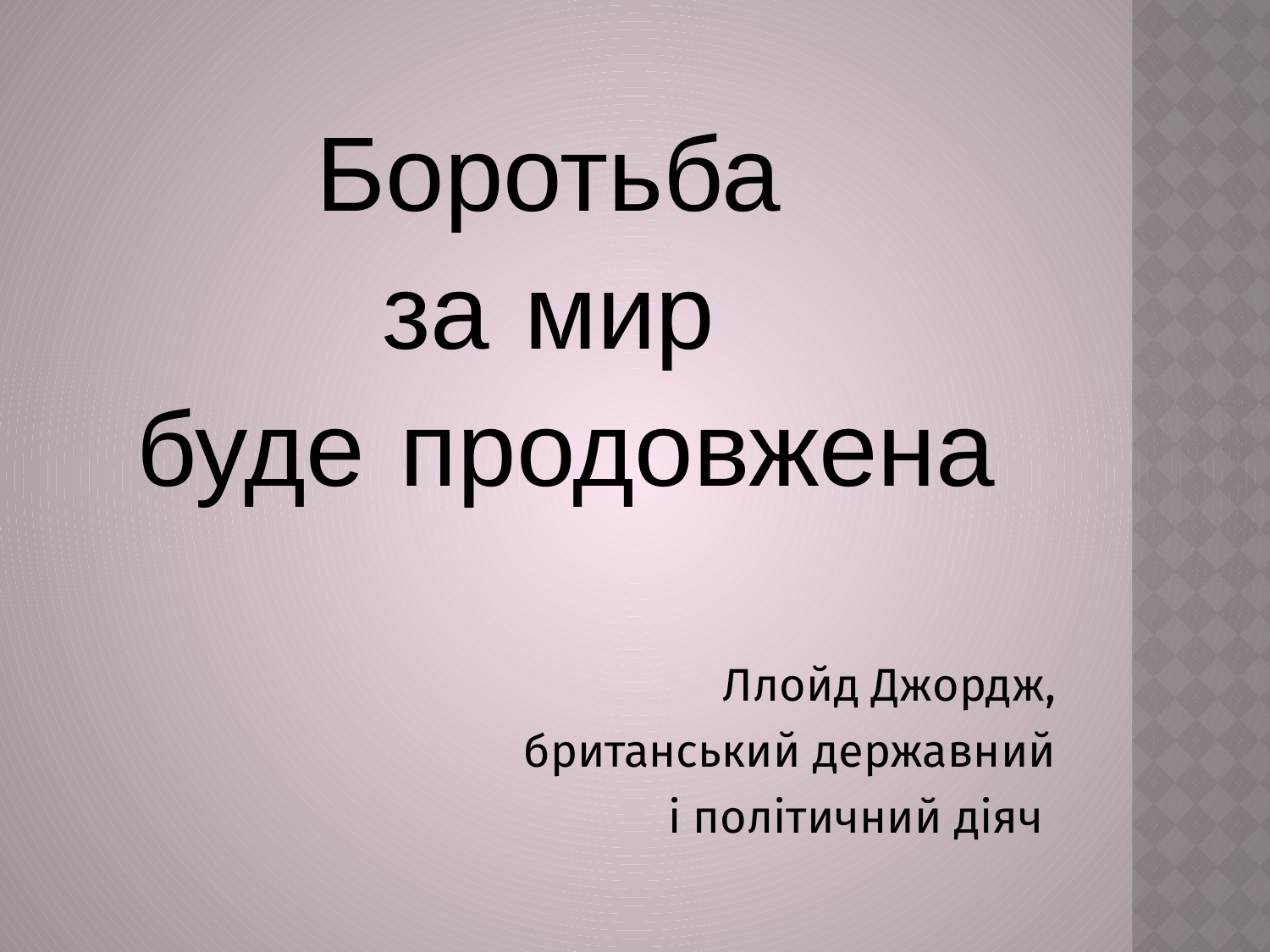

#
Боротьба
за мир
буде продовжена

       Ллойд Джордж,
британський державний
 і політичний діяч